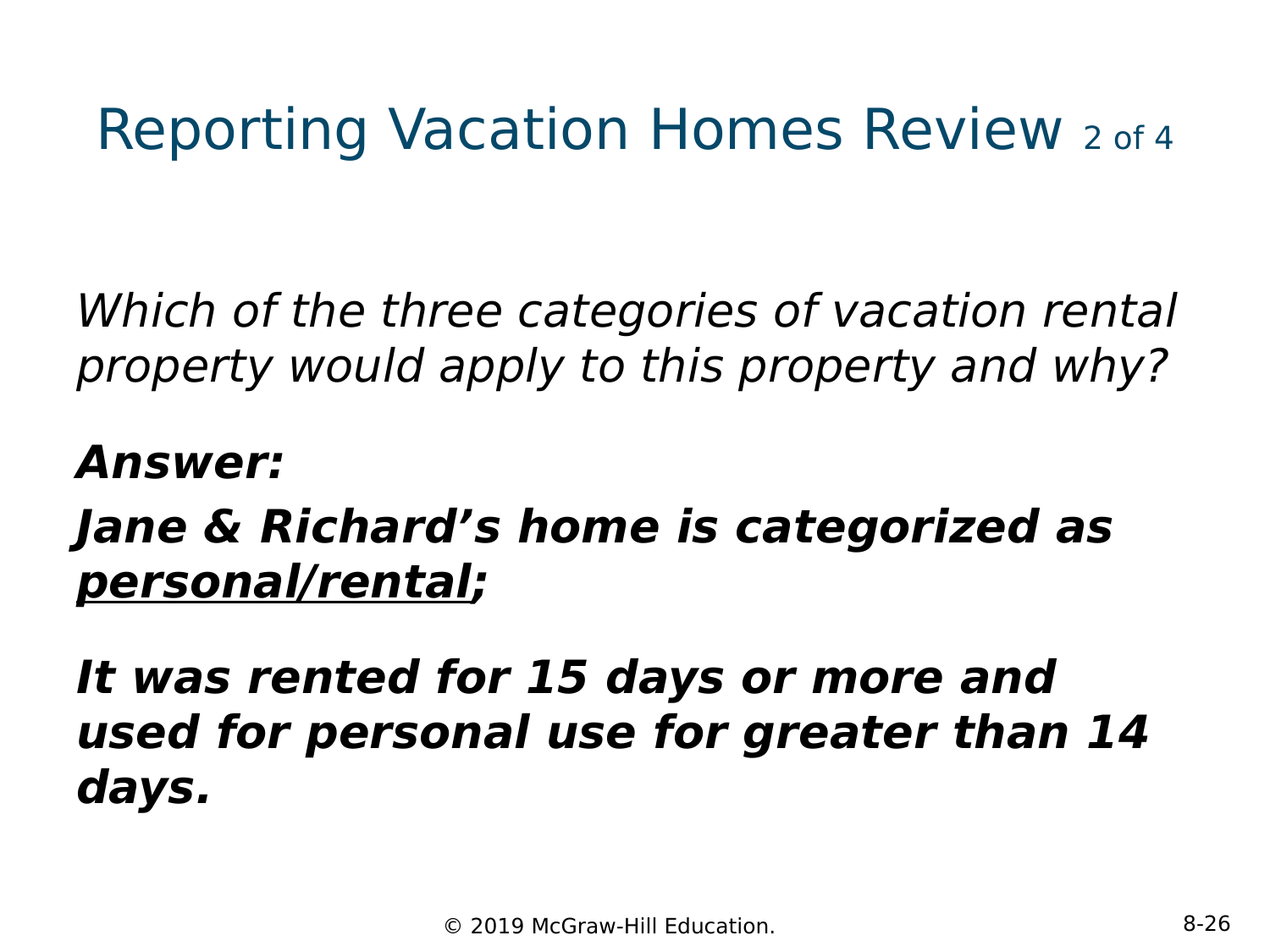

# Reporting Vacation Homes Review 2 of 4
Which of the three categories of vacation rental property would apply to this property and why?
Answer:
Jane & Richard’s home is categorized as personal/rental;
It was rented for 15 days or more and used for personal use for greater than 14 days.